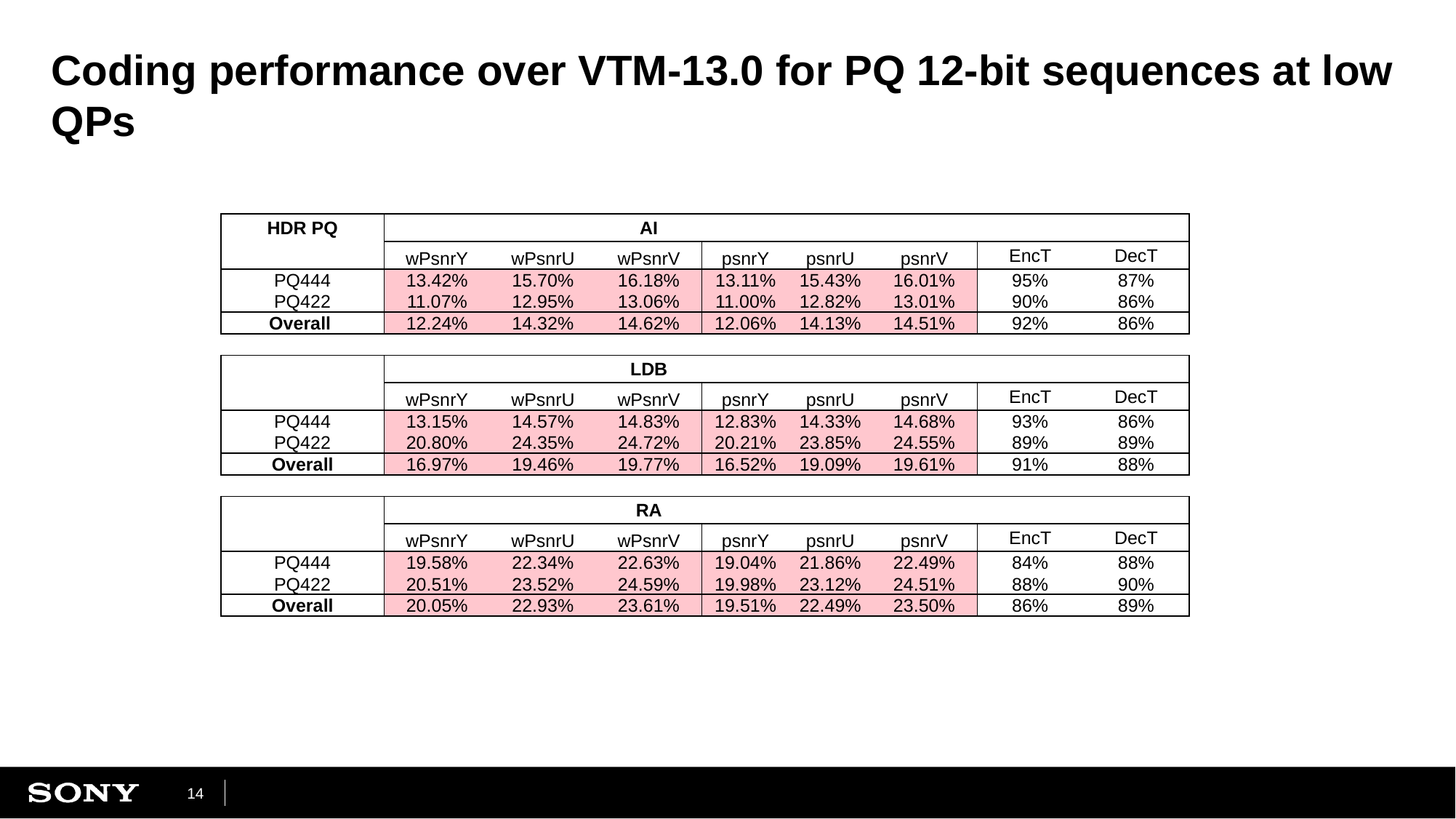

# Coding performance over VTM-13.0 for PQ 12-bit sequences at low QPs
| HDR PQ |  |  | AI |  |  |  |  |  |
| --- | --- | --- | --- | --- | --- | --- | --- | --- |
|  | wPsnrY | wPsnrU | wPsnrV | psnrY | psnrU | psnrV | EncT | DecT |
| PQ444 | 13.42% | 15.70% | 16.18% | 13.11% | 15.43% | 16.01% | 95% | 87% |
| PQ422 | 11.07% | 12.95% | 13.06% | 11.00% | 12.82% | 13.01% | 90% | 86% |
| Overall | 12.24% | 14.32% | 14.62% | 12.06% | 14.13% | 14.51% | 92% | 86% |
|  |  |  |  |  |  |  |  |  |
|  |  |  | LDB |  |  |  |  |  |
|  | wPsnrY | wPsnrU | wPsnrV | psnrY | psnrU | psnrV | EncT | DecT |
| PQ444 | 13.15% | 14.57% | 14.83% | 12.83% | 14.33% | 14.68% | 93% | 86% |
| PQ422 | 20.80% | 24.35% | 24.72% | 20.21% | 23.85% | 24.55% | 89% | 89% |
| Overall | 16.97% | 19.46% | 19.77% | 16.52% | 19.09% | 19.61% | 91% | 88% |
|  |  |  |  |  |  |  |  |  |
|  |  |  | RA |  |  |  |  |  |
|  | wPsnrY | wPsnrU | wPsnrV | psnrY | psnrU | psnrV | EncT | DecT |
| PQ444 | 19.58% | 22.34% | 22.63% | 19.04% | 21.86% | 22.49% | 84% | 88% |
| PQ422 | 20.51% | 23.52% | 24.59% | 19.98% | 23.12% | 24.51% | 88% | 90% |
| Overall | 20.05% | 22.93% | 23.61% | 19.51% | 22.49% | 23.50% | 86% | 89% |